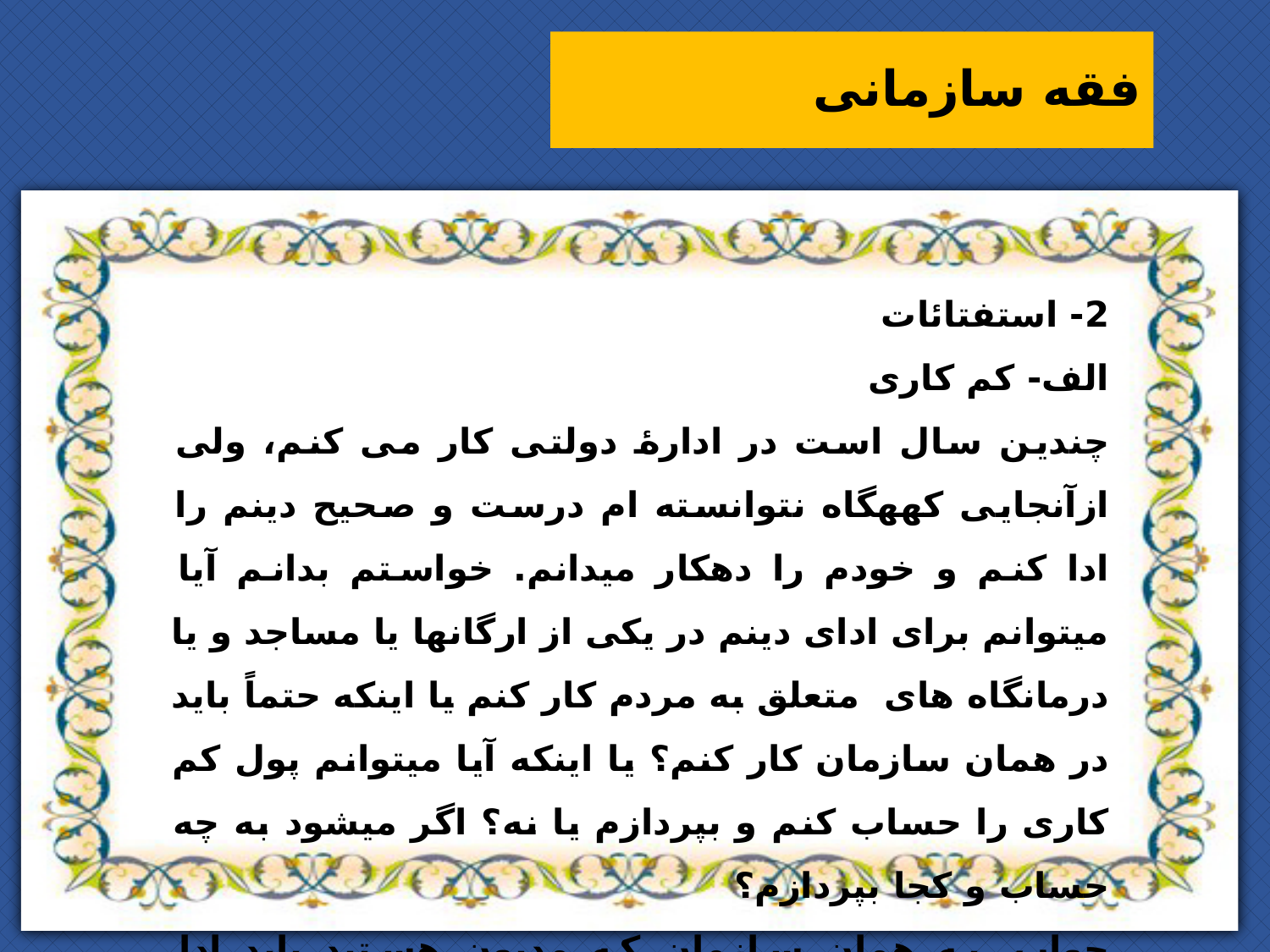

فقه سازمانی

2- استفتائات
الف- کم کاری
چندین سال است در ادارۀ دولتی کار می کنم، ولی ازآنجایی کههگاه نتوانسته ام درست و صحیح دینم را ادا کنم و خودم را دهکار میدانم. خواستم بدانم آیا میتوانم برای ادای دینم در یکی از ارگانها یا مساجد و یا درمانگاه های  متعلق به مردم کار کنم یا اینکه حتماً باید در همان سازمان کار کنم؟ یا اینکه آیا میتوانم پول کم کاری را حساب کنم و بپردازم یا نه؟ اگر میشود به چه حساب و کجا بپردازم؟
جواب. به همان سازمان که مدیون هستید باید ادا نمایید